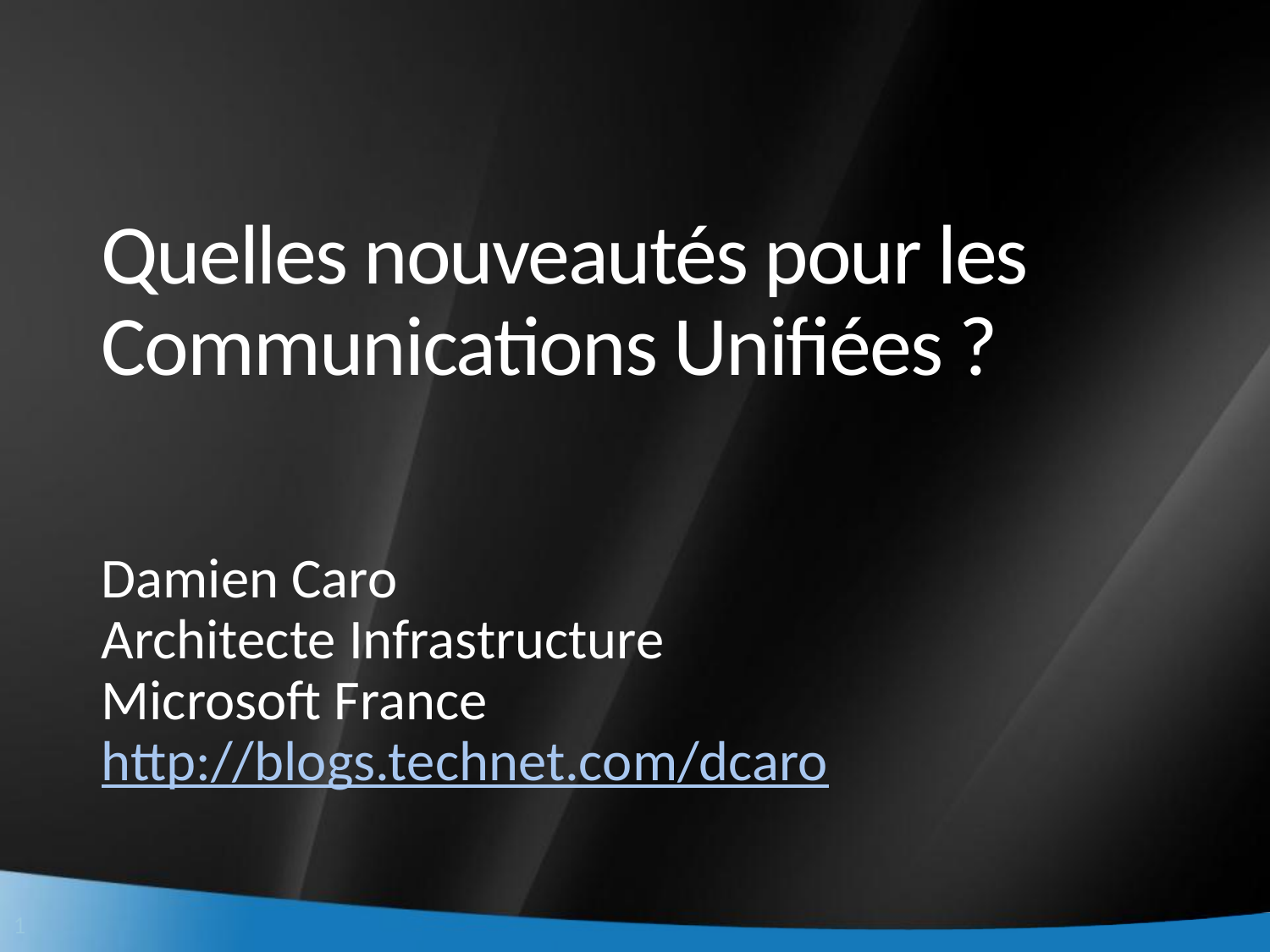

# Quelles nouveautés pour les Communications Unifiées ?
Damien Caro
Architecte Infrastructure
Microsoft France
http://blogs.technet.com/dcaro